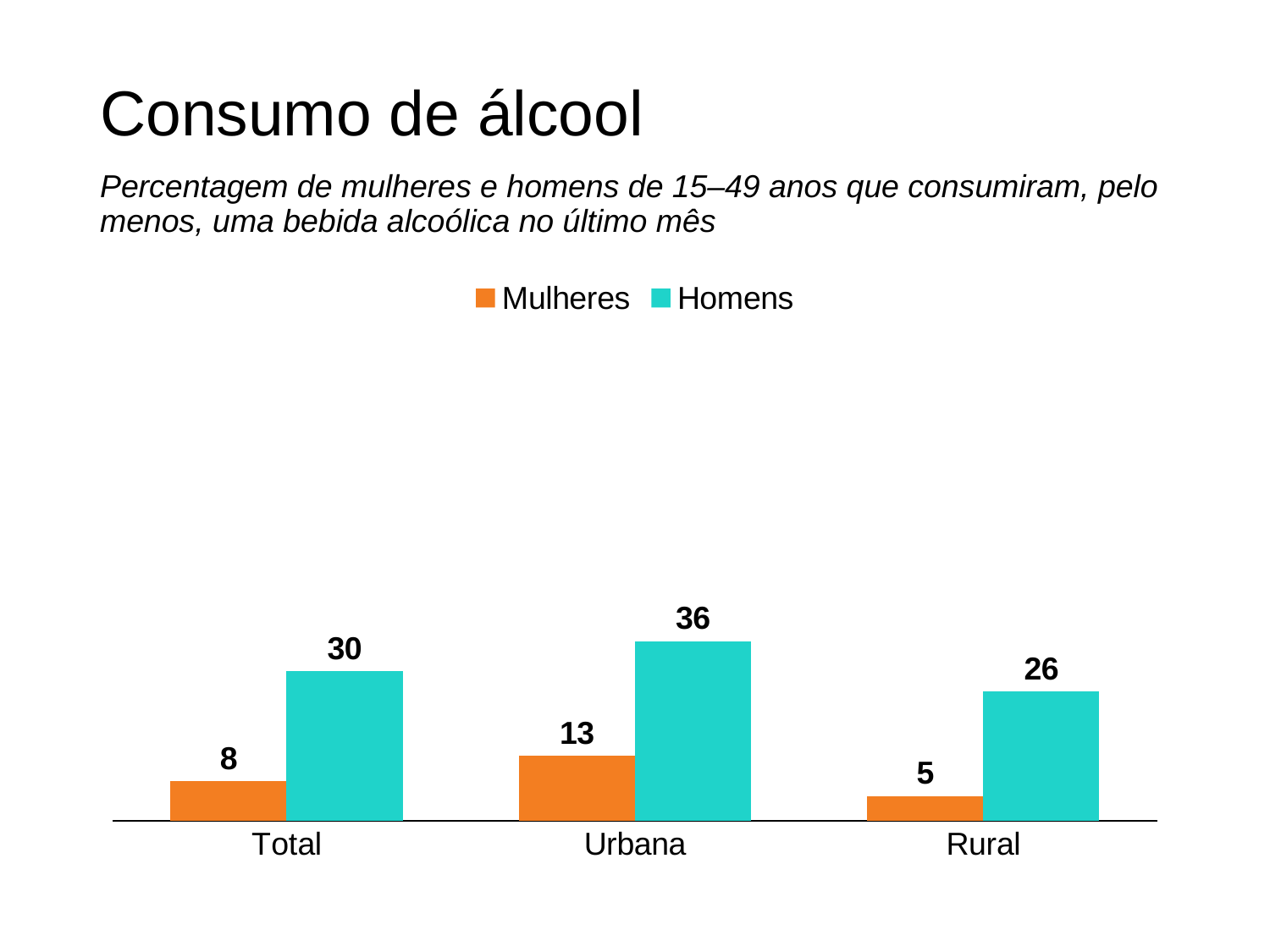

# Consumo de álcool
Percentagem de mulheres e homens de 15–49 anos que consumiram, pelo menos, uma bebida alcoólica no último mês

### Chart

| Category | Mulheres | Homens |
|---|---|---|
| Total | 8.0 | 30.0 |
| Urbana | 13.0 | 36.0 |
| Rural | 5.0 | 26.0 |